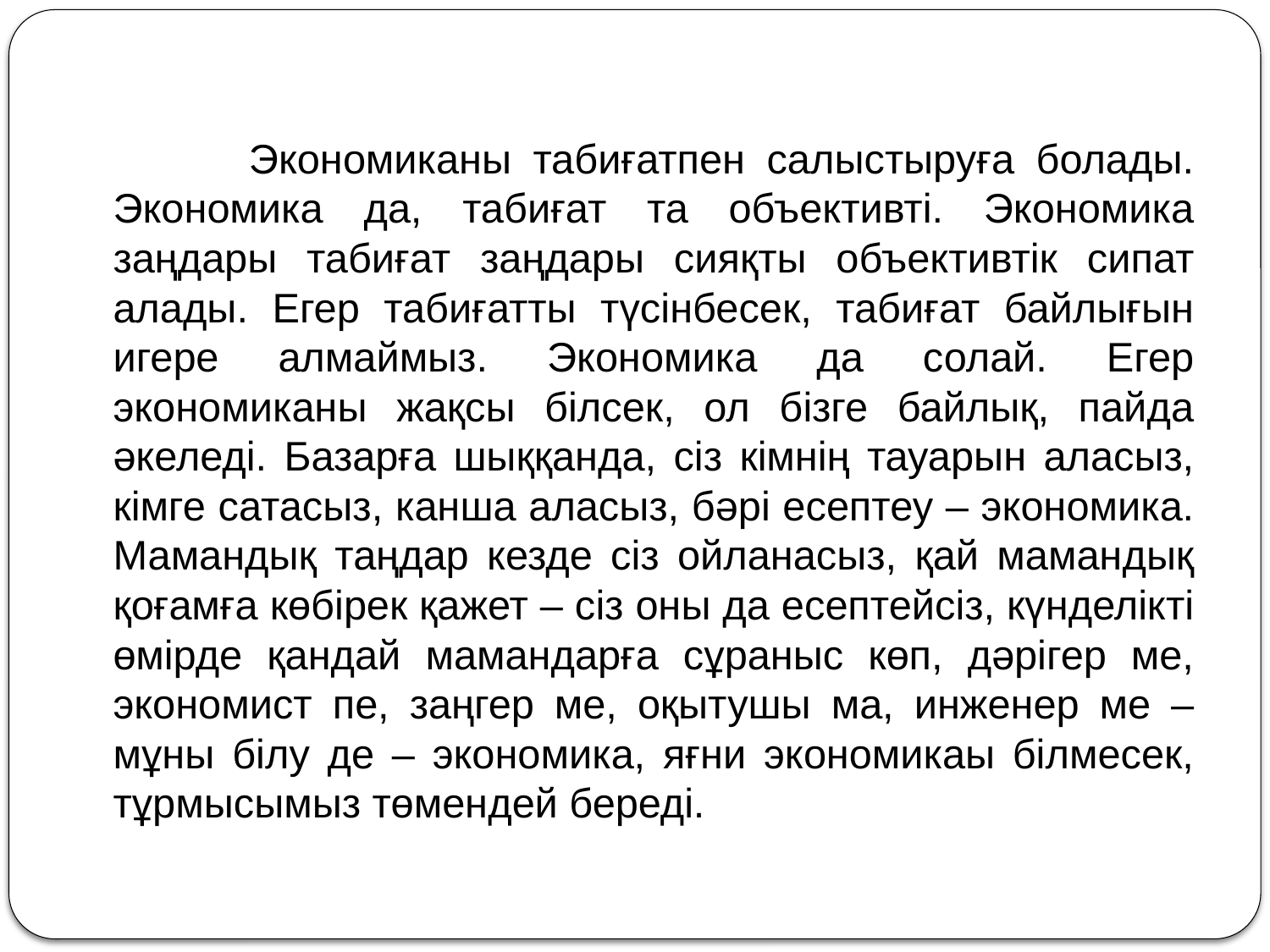

Экономиканы табиғатпен салыстыруға болады. Экономика да, табиғат та объективті. Экономика заңдары табиғат заңдары сияқты объективтік сипат алады. Егер табиғатты түсінбесек, табиғат байлығын игере алмаймыз. Экономика да солай. Егер экономиканы жақсы білсек, ол бізге байлық, пайда әкеледі. Базарға шыққанда, сіз кімнің тауарын аласыз, кімге сатасыз, канша аласыз, бәрі есептеу – экономика. Мамандық таңдар кезде сіз ойланасыз, қай мамандық қоғамға көбірек қажет – сіз оны да есептейсіз, күнделікті өмірде қандай мамандарға сұраныс көп, дәрігер ме, экономист пе, заңгер ме, оқытушы ма, инженер ме – мұны білу де – экономика, яғни экономикаы білмесек, тұрмысымыз төмендей береді.